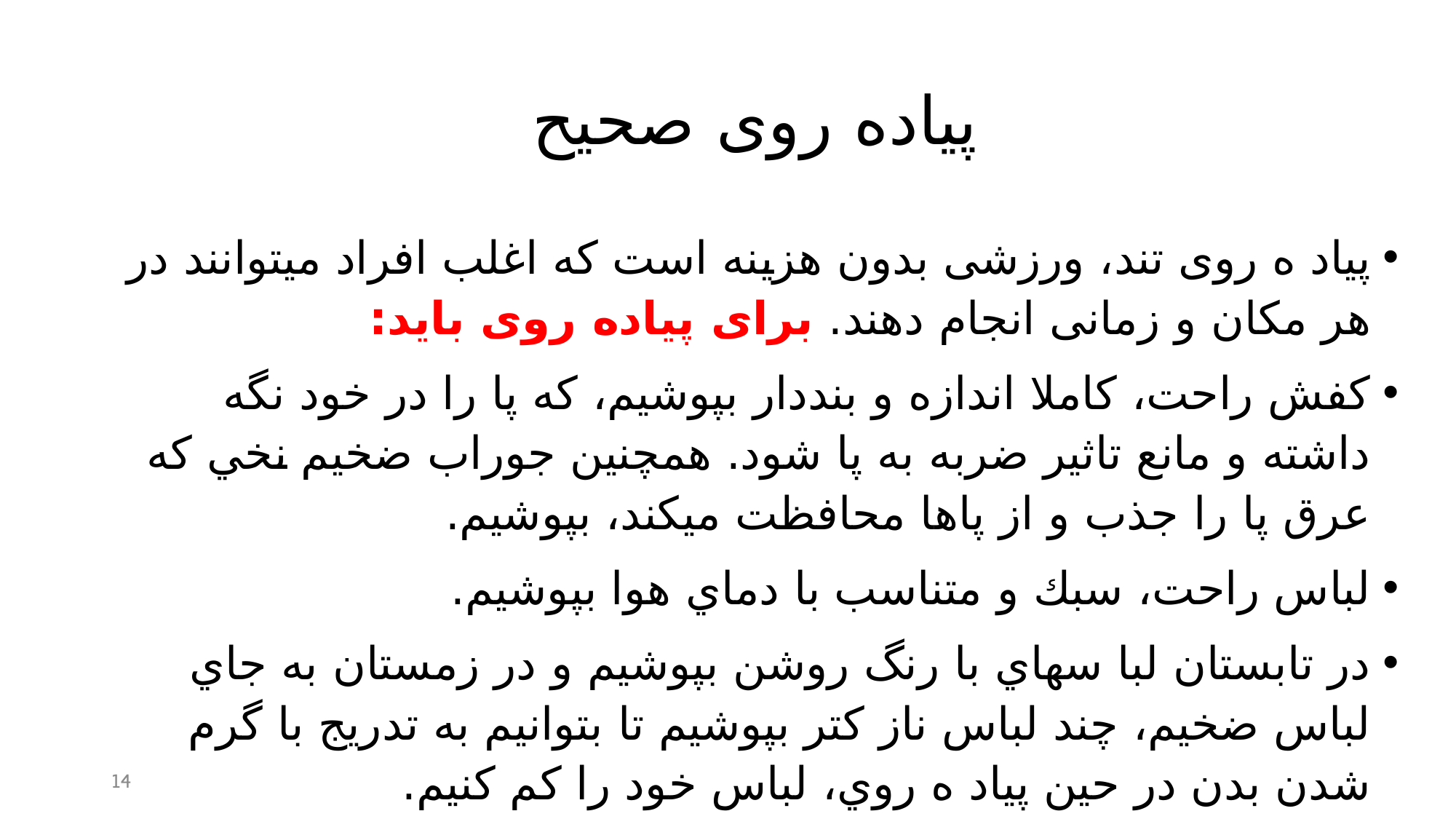

# پیاده روی صحیح
پیاد ه روی تند، ورزشی بدون هزینه است که اغلب افراد میتوانند در هر مکان و زمانی انجام دهند. برای پیاده روی باید:
كفش راحت، كاملا اندازه و بنددار بپوشيم، كه پا را در خود نگه داشته و مانع تاثير ضربه به پا شود. همچنين جوراب ضخيم نخي كه عرق پا را جذب و از پاها محافظت میکند، بپوشيم.
لباس راحت، سبك و متناسب با دماي هوا بپوشيم.
در تابستان لبا سهاي با رنگ روشن بپوشيم و در زمستان به جاي لباس ضخيم، چند لباس ناز كتر بپوشيم تا بتوانيم به تدريج با گرم شدن بدن در حين پياد ه روي، لباس خود را كم كنيم.

14